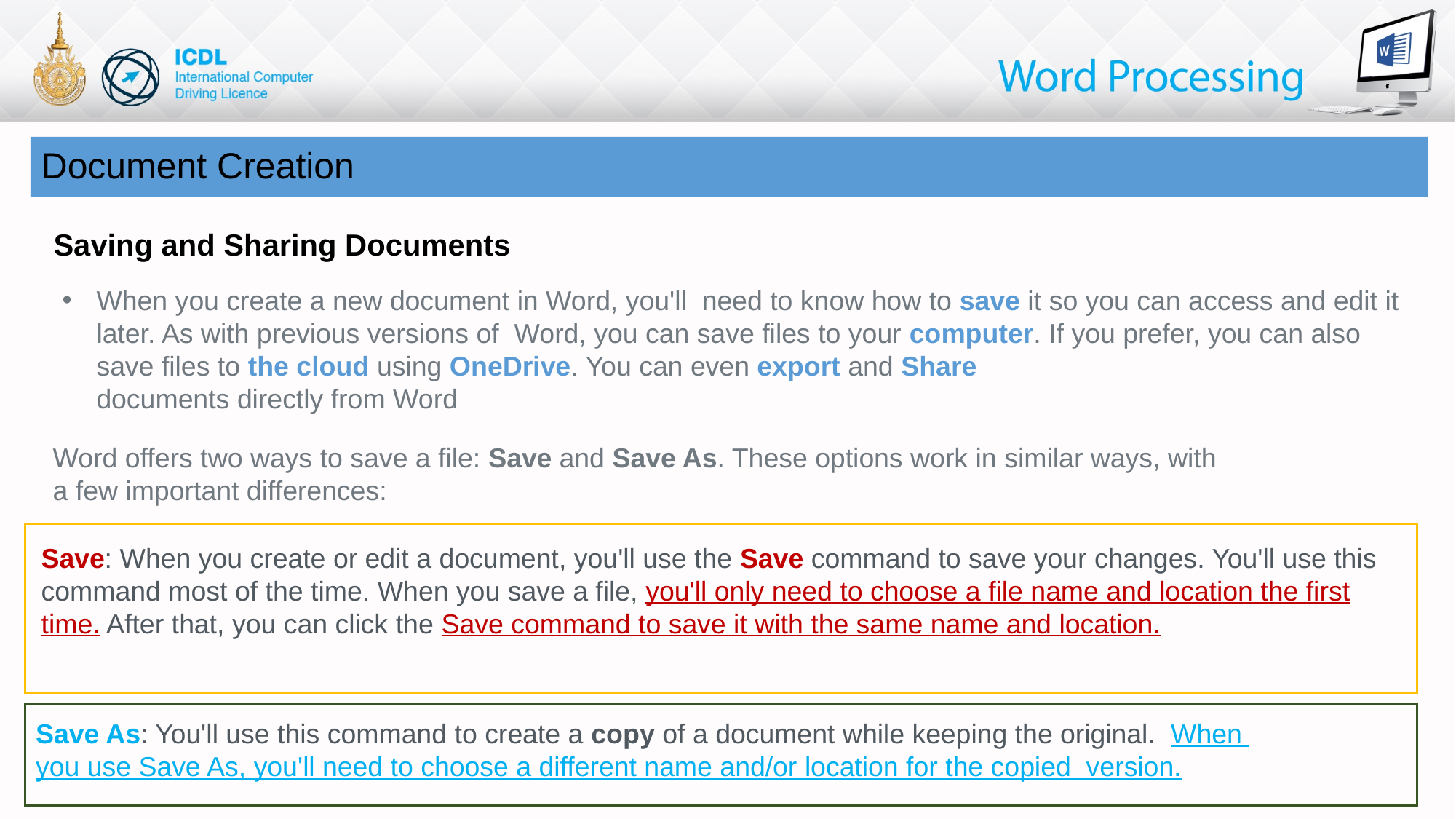

Document Creation
Saving and Sharing Documents
When you create a new document in Word, you'll  need to know how to save it so you can access and edit it later. As with previous versions of  Word, you can save files to your computer. If you prefer, you can also save files to the cloud using OneDrive. You can even export and Share
documents directly from Word
Word offers two ways to save a file: Save and Save As. These options work in similar ways, with
a few important differences:

Save: When you create or edit a document, you'll use the Save command to save your changes. You'll use this command most of the time. When you save a file, you'll only need to choose a file name and location the first time. After that, you can click the Save command to save it with the same name and location.

Save As: You'll use this command to create a copy of a document while keeping the original.  When
you use Save As, you'll need to choose a different name and/or location for the copied  version.
33